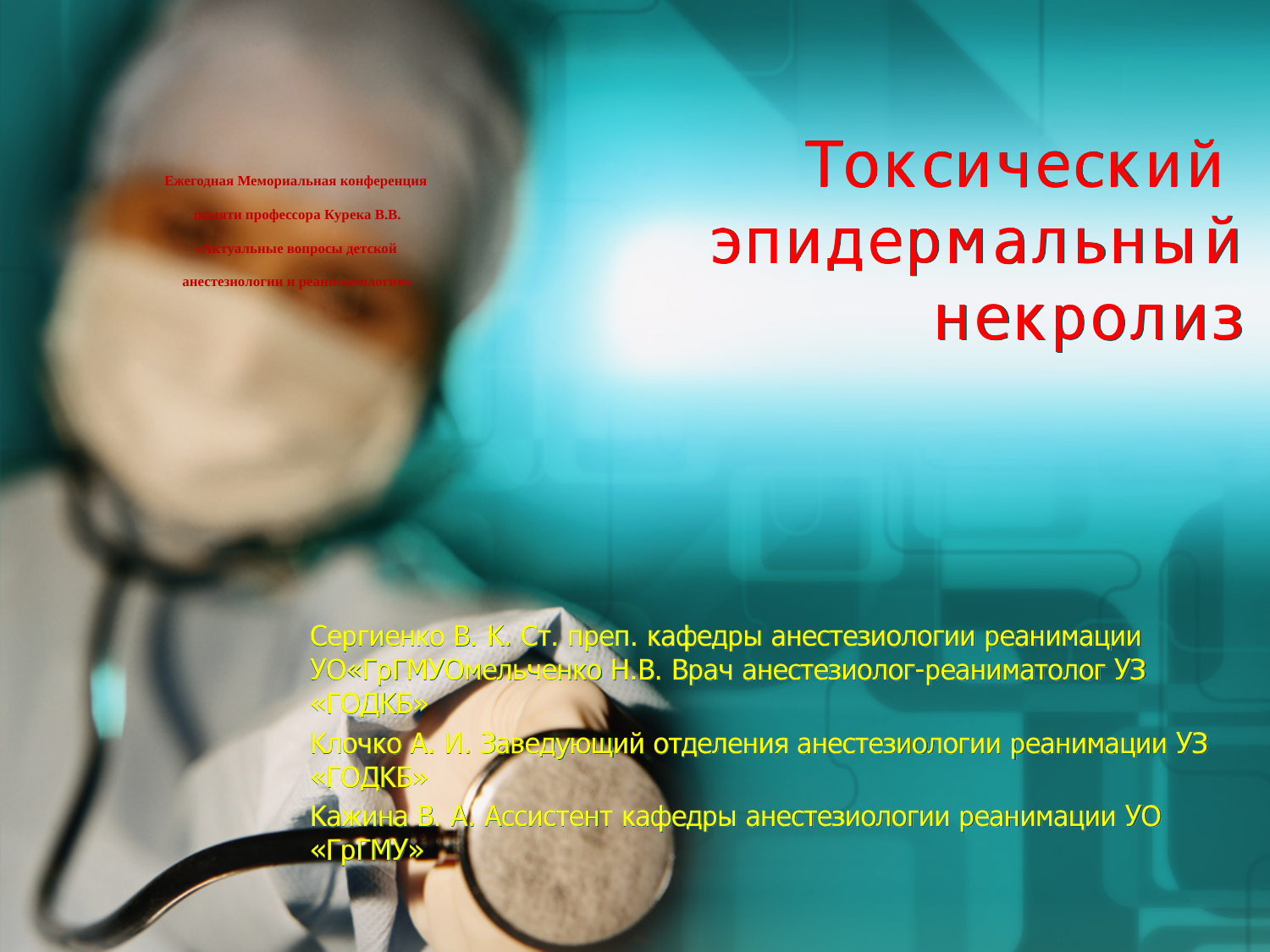

# Токсический эпидермальный некролиз
Ежегодная Мемориальная конференция
памяти профессора Курека В.В.
«Актуальные вопросы детской
анестезиологии и реаниматологии»

Сергиенко В. К. Ст. преп. кафедры анестезиологии реанимации УО«ГрГМУОмельченко Н.В. Врач анестезиолог-реаниматолог УЗ «ГОДКБ»
Клочко А. И. Заведующий отделения анестезиологии реанимации УЗ «ГОДКБ»
Кажина В. А. Ассистент кафедры анестезиологии реанимации УО «ГрГМУ»